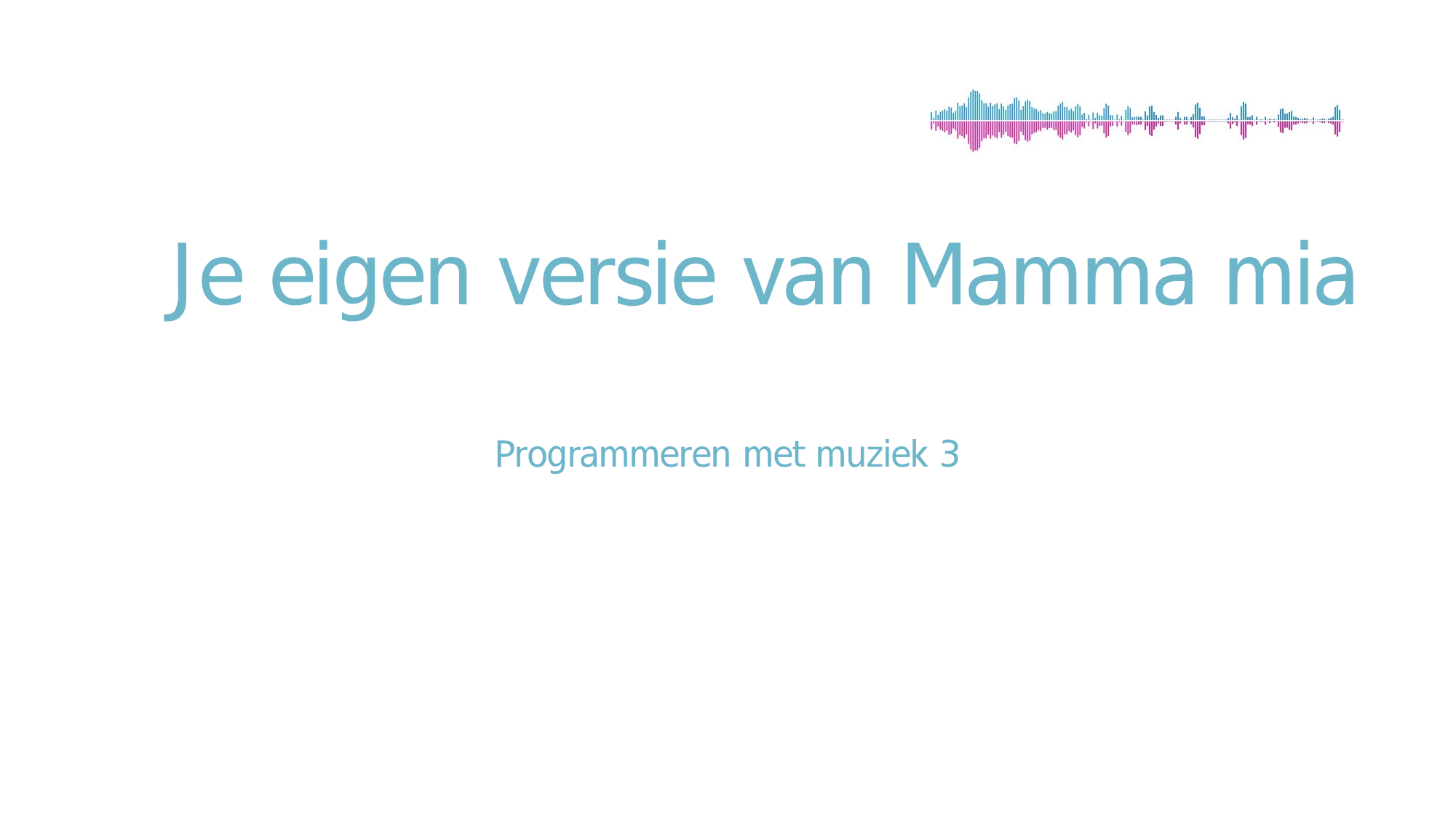

# Je eigen versie van Mamma mia
Programmeren met muziek 3